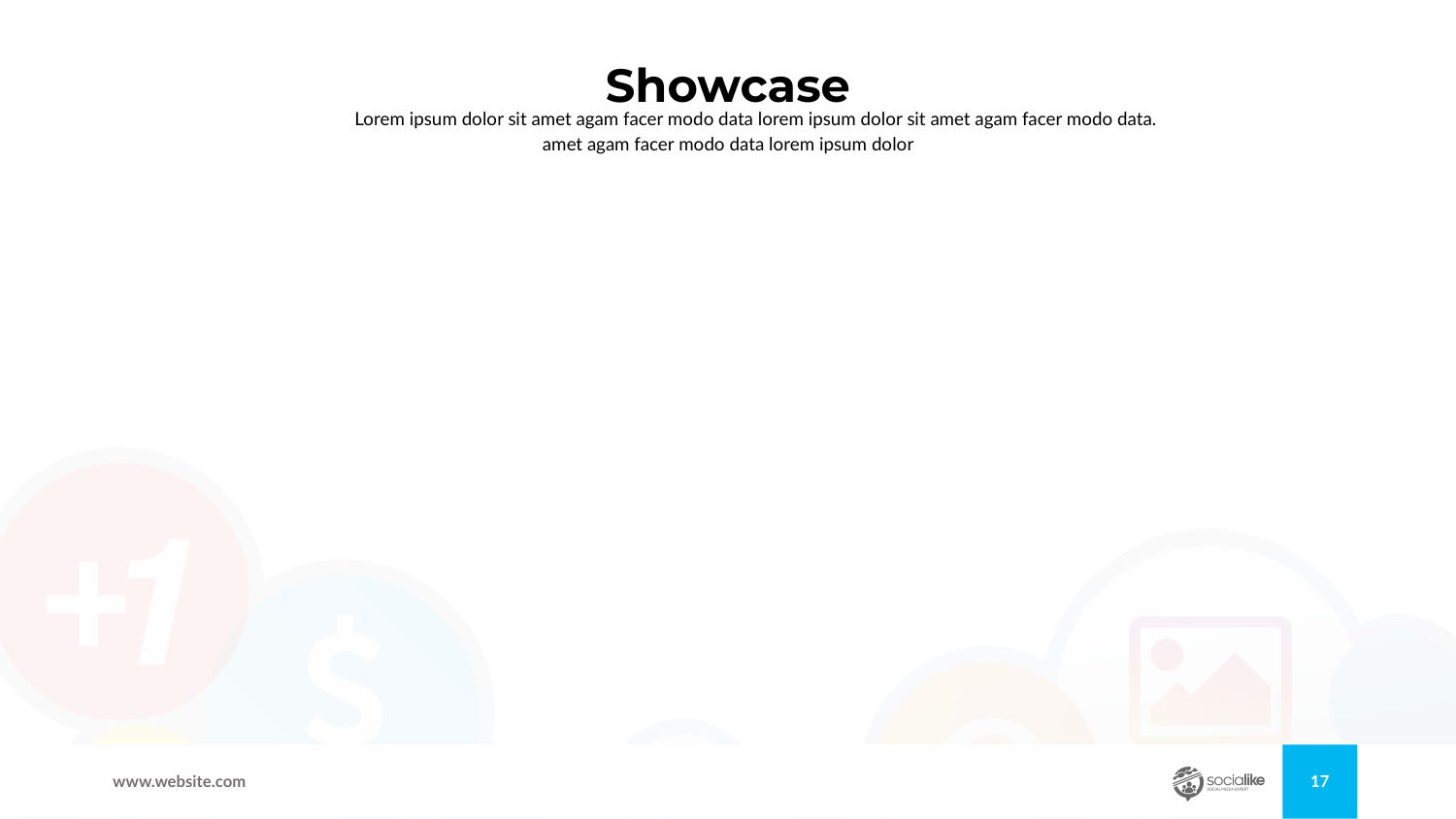

# Showcase
Lorem ipsum dolor sit amet agam facer modo data lorem ipsum dolor sit amet agam facer modo data.
amet agam facer modo data lorem ipsum dolor

17
www.website.com